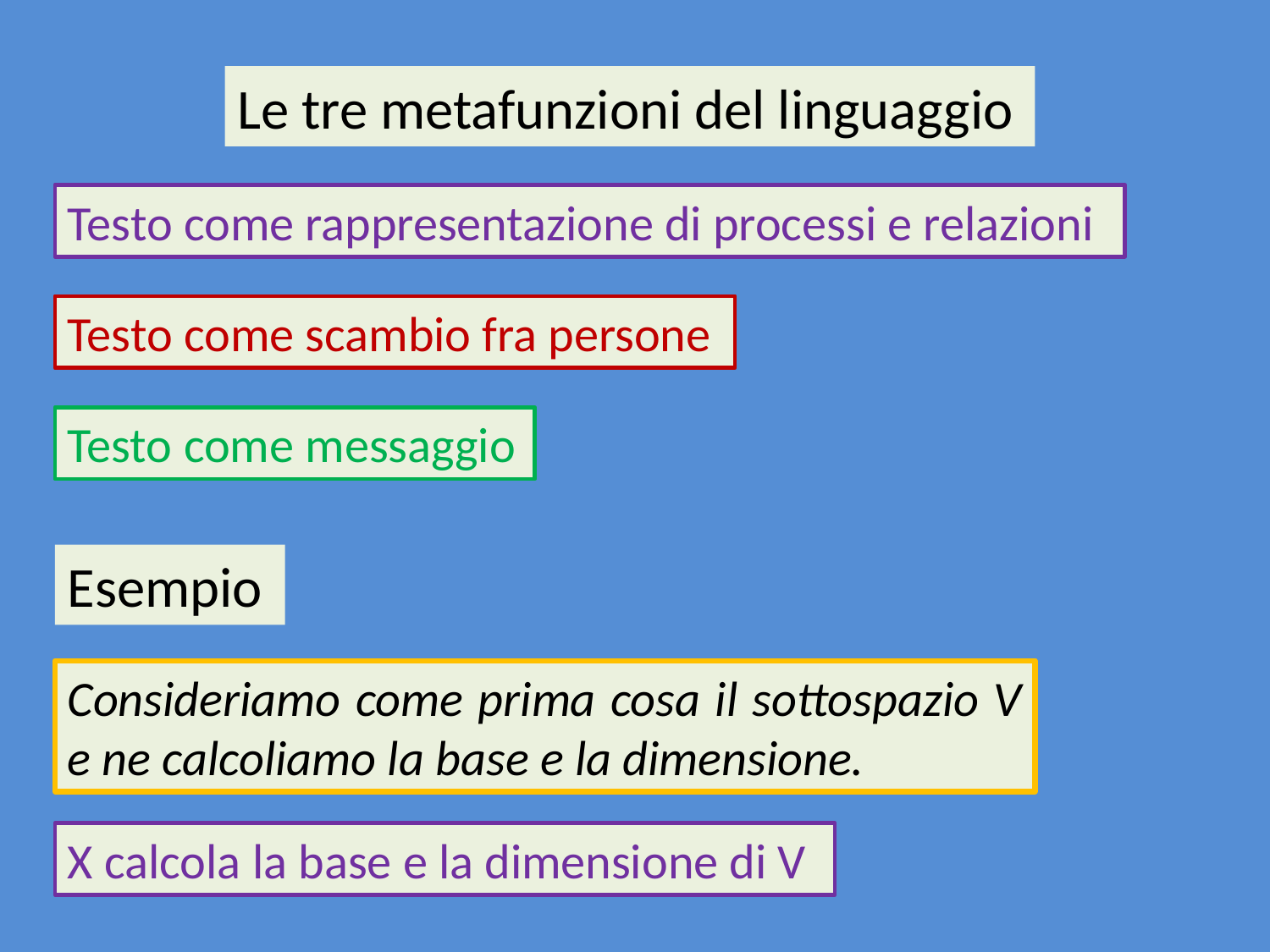

Le tre metafunzioni del linguaggio
Testo come rappresentazione di processi e relazioni
Testo come scambio fra persone
Testo come messaggio
Esempio
Consideriamo come prima cosa il sottospazio V e ne calcoliamo la base e la dimensione.
X calcola la base e la dimensione di V